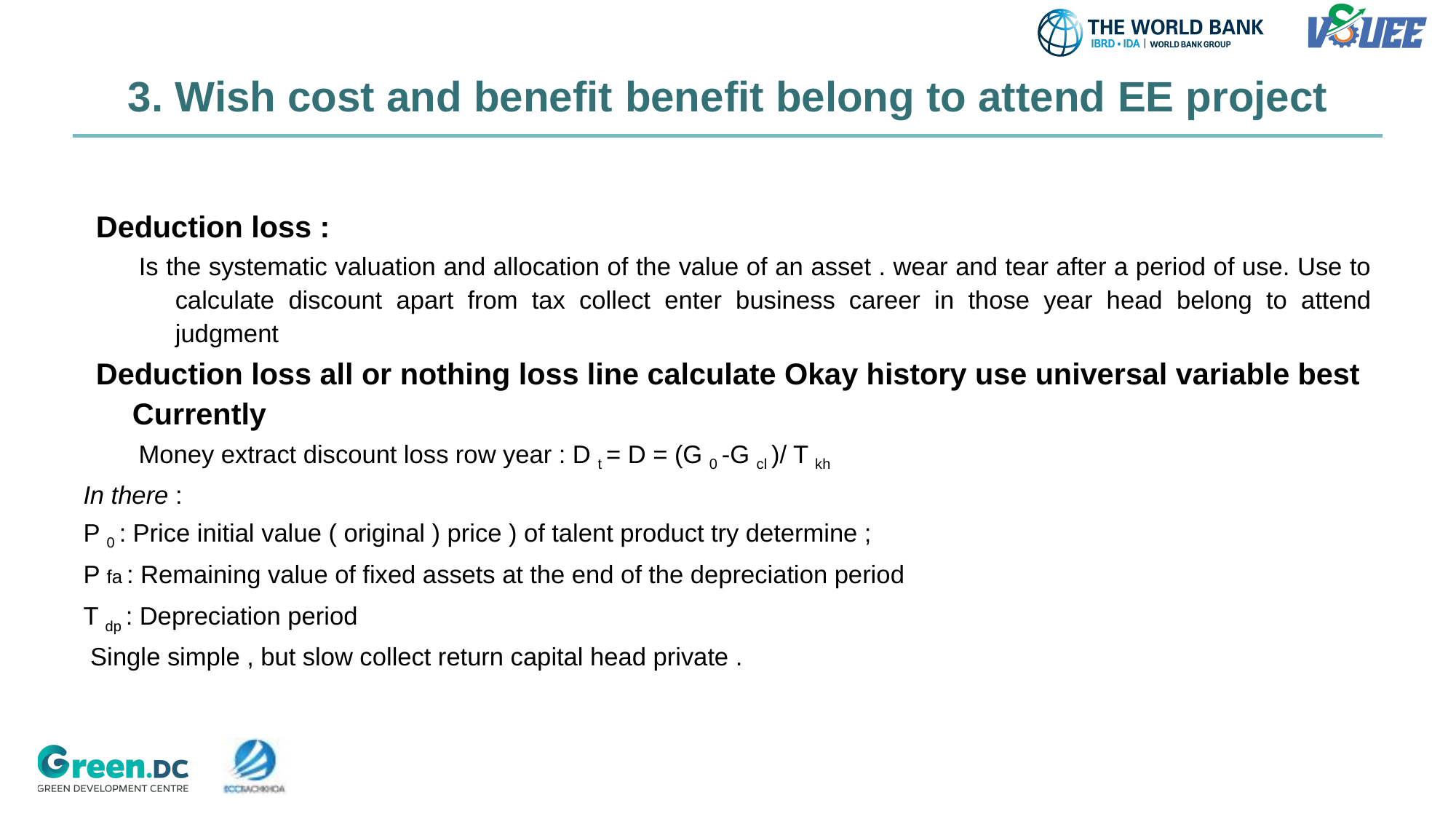

# 3. Wish cost and benefit​​ benefit belong to attend EE project
Deduction loss :
Is the systematic valuation and allocation of the value of an asset . wear and tear after a period of use. Use to calculate discount apart from tax collect enter business career in those year head belong to attend judgment​
Deduction loss all or nothing loss line calculate Okay history use universal variable best Currently​
Money extract discount loss row year : D t = D = (G 0 -G cl )/ T kh
In there :
P 0 : Price initial value ( original ) price ) of talent product try determine ;
P fa : Remaining value of fixed assets at the end of the depreciation period
T dp : Depreciation period ​
 Single simple , but slow collect return capital head private .